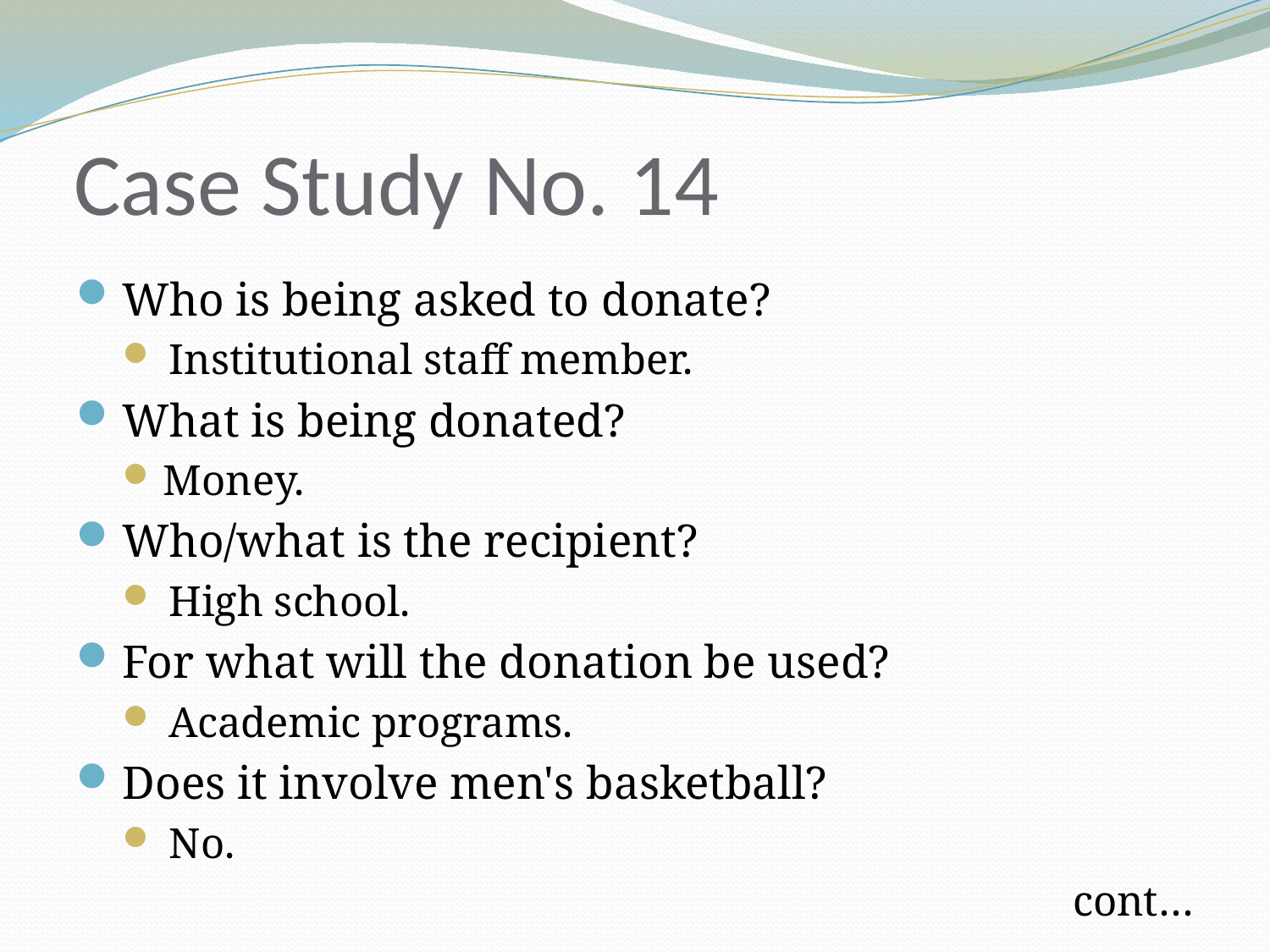

# Case Study No. 14
Who is being asked to donate?
Institutional staff member.
What is being donated?
Money.
Who/what is the recipient?
High school.
For what will the donation be used?
Academic programs.
Does it involve men's basketball?
No.
cont…